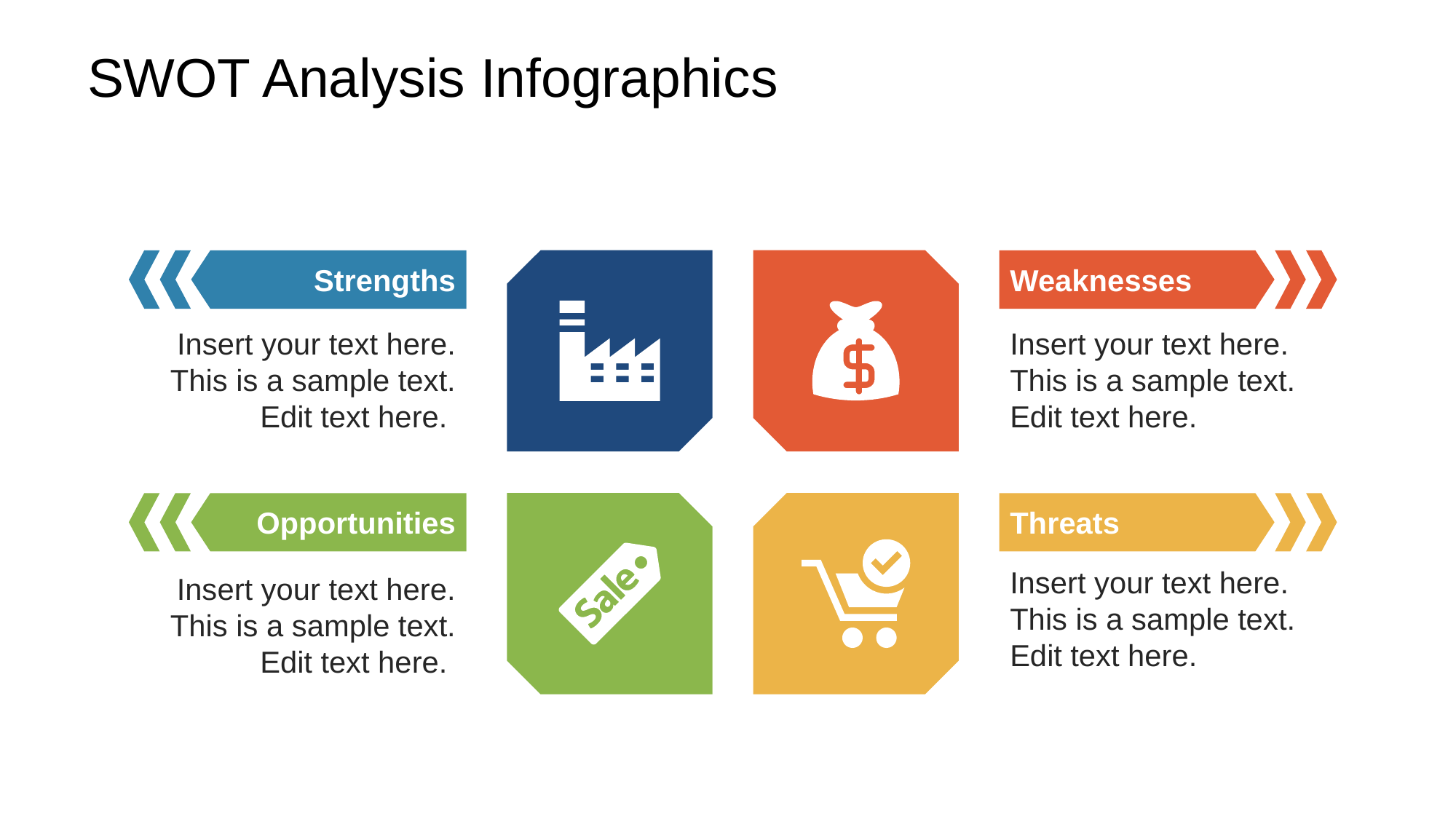

# SWOT Analysis Infographics

Strengths
Weaknesses
Insert your text here. This is a sample text. Edit text here.
Insert your text here. This is a sample text. Edit text here.

Opportunities
Threats
Insert your text here. This is a sample text. Edit text here.
Insert your text here. This is a sample text. Edit text here.